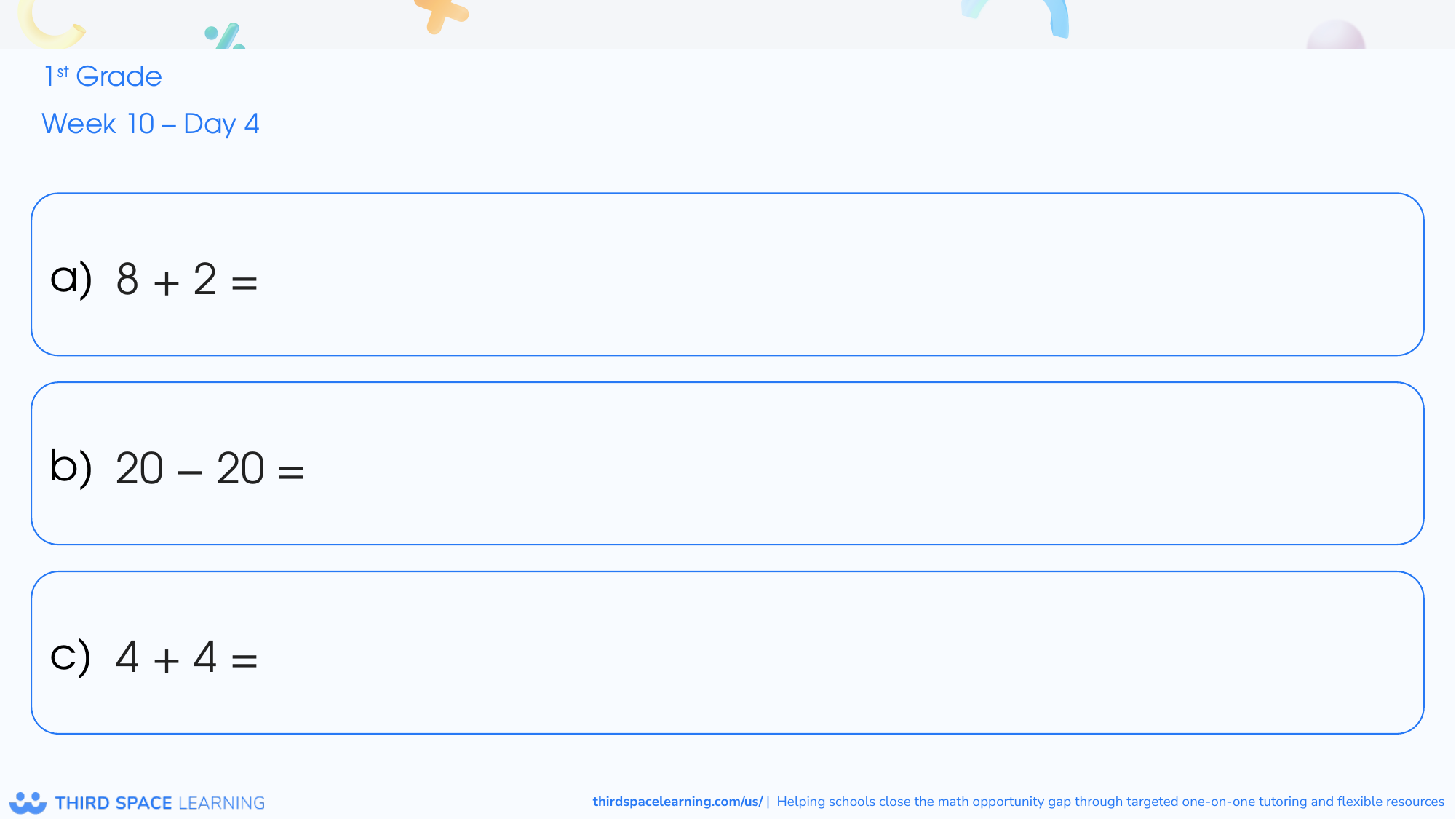

1st Grade
Week 10 – Day 4
8 + 2 =
20 − 20 =
4 + 4 =